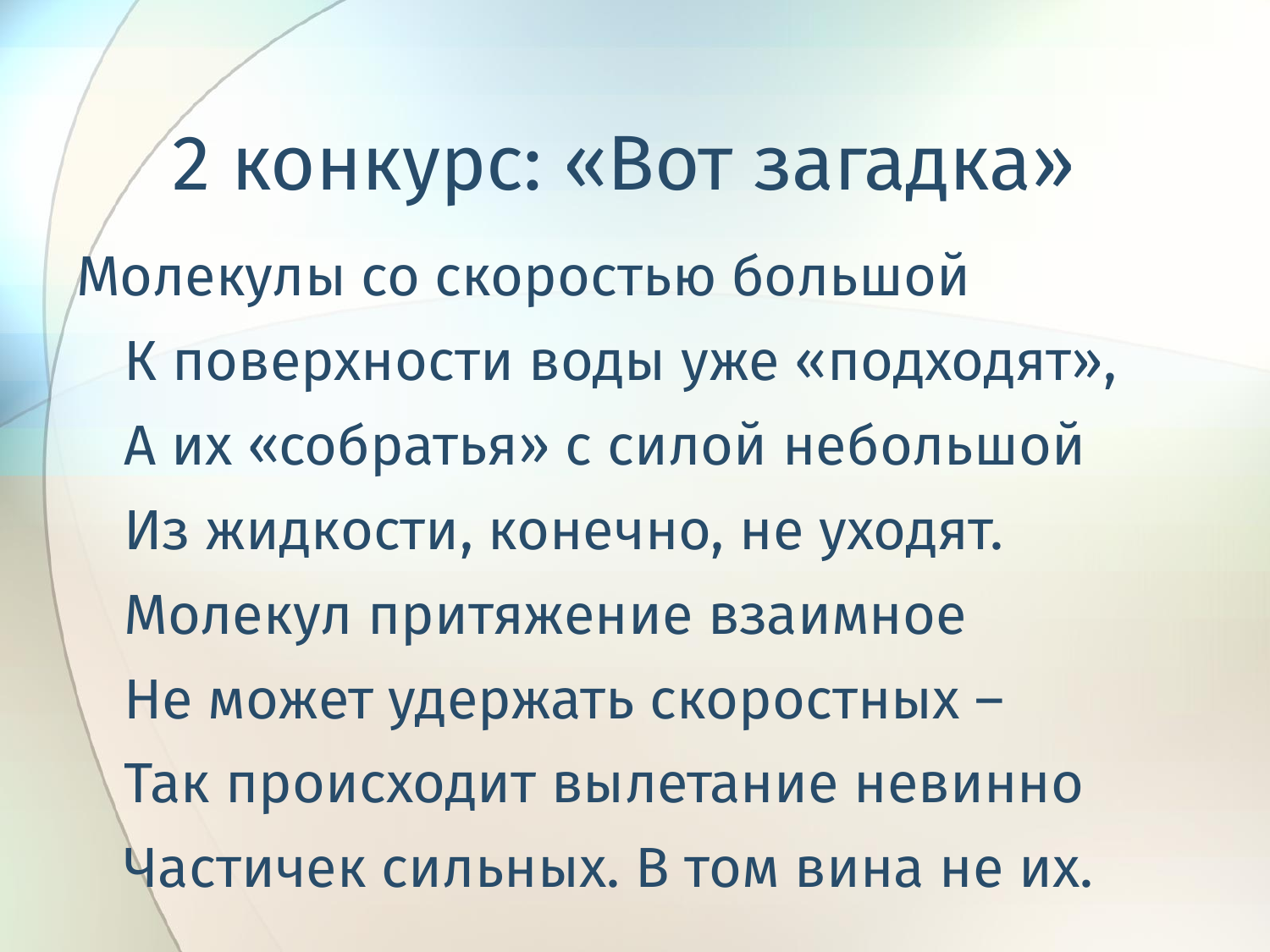

# 2 конкурс: «Вот загадка»
Молекулы со скоростью большой
К поверхности воды уже «подходят»,
А их «собратья» с силой небольшой
Из жидкости, конечно, не уходят.
Молекул притяжение взаимное
Не может удержать скоростных –
Так происходит вылетание невинно
Частичек сильных. В том вина не их.